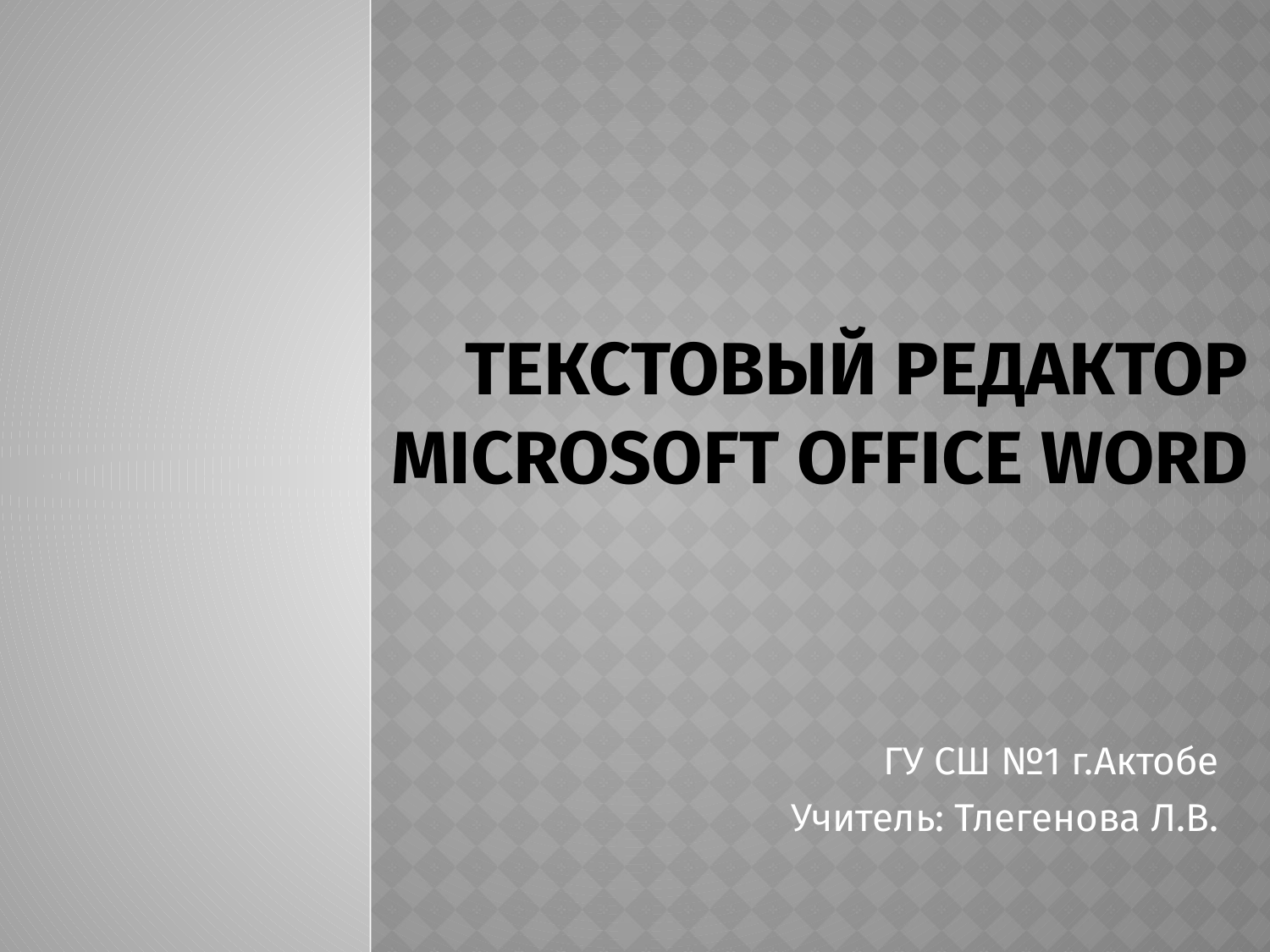

# Текстовый редактор Microsoft office Word
ГУ СШ №1 г.Актобе
Учитель: Тлегенова Л.В.